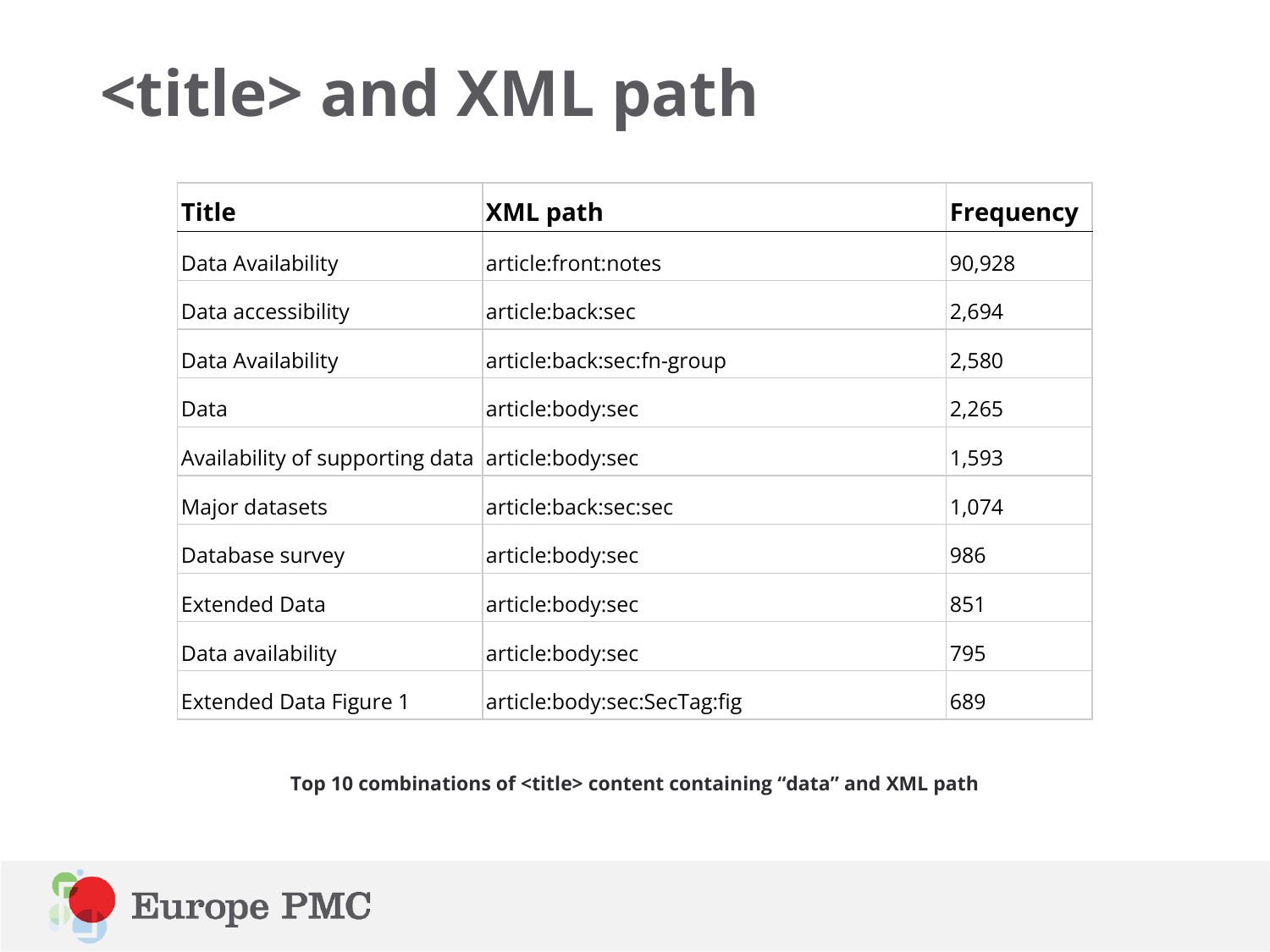

# <title> and XML path
| Title | XML path | Frequency |
| --- | --- | --- |
| Data Availability | article:front:notes | 90,928 |
| Data accessibility | article:back:sec | 2,694 |
| Data Availability | article:back:sec:fn-group | 2,580 |
| Data | article:body:sec | 2,265 |
| Availability of supporting data | article:body:sec | 1,593 |
| Major datasets | article:back:sec:sec | 1,074 |
| Database survey | article:body:sec | 986 |
| Extended Data | article:body:sec | 851 |
| Data availability | article:body:sec | 795 |
| Extended Data Figure 1 | article:body:sec:SecTag:fig | 689 |
Top 10 combinations of <title> content containing “data” and XML path